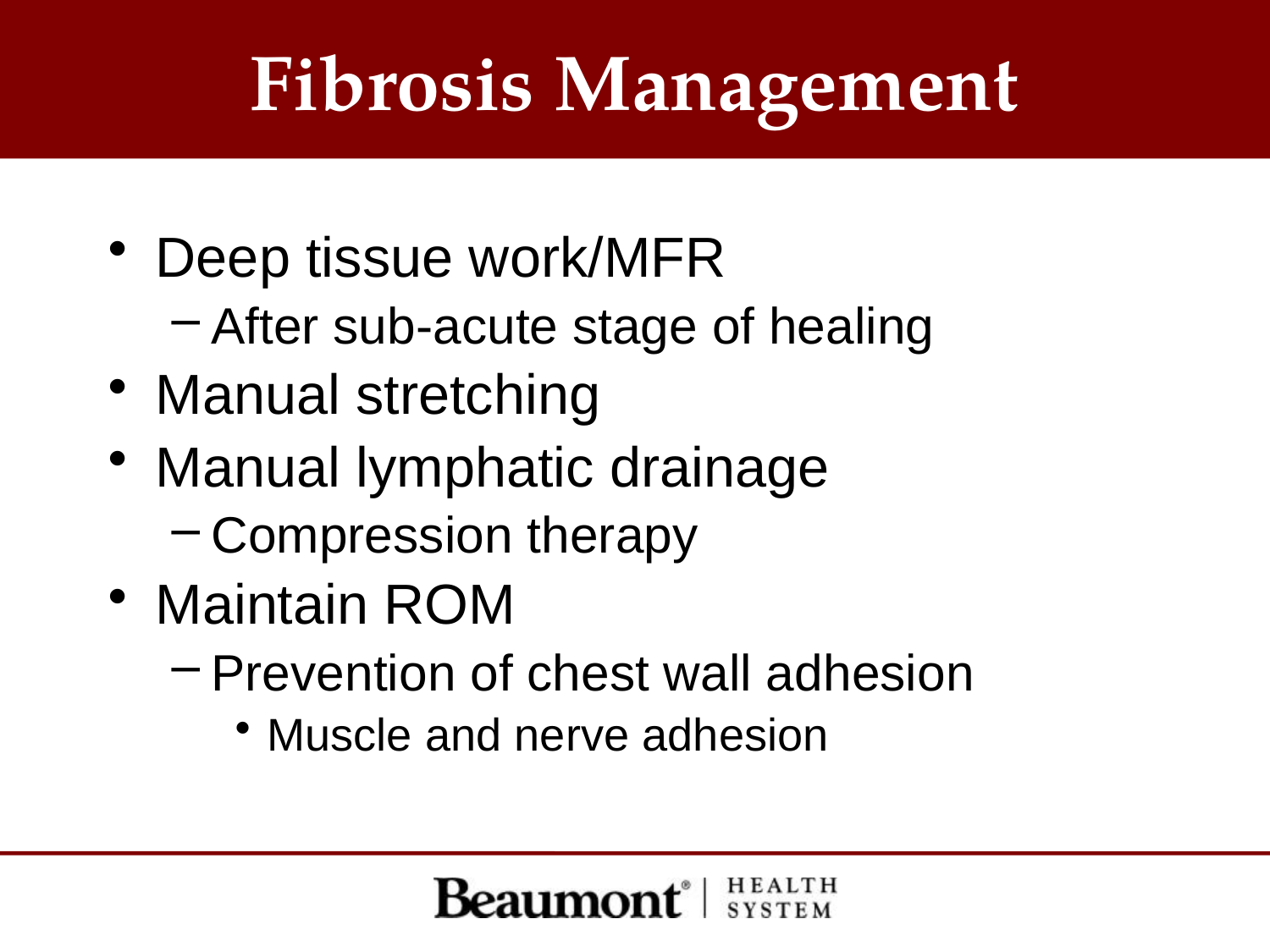

# Fibrosis Management
Deep tissue work/MFR
After sub-acute stage of healing
Manual stretching
Manual lymphatic drainage
Compression therapy
Maintain ROM
Prevention of chest wall adhesion
Muscle and nerve adhesion